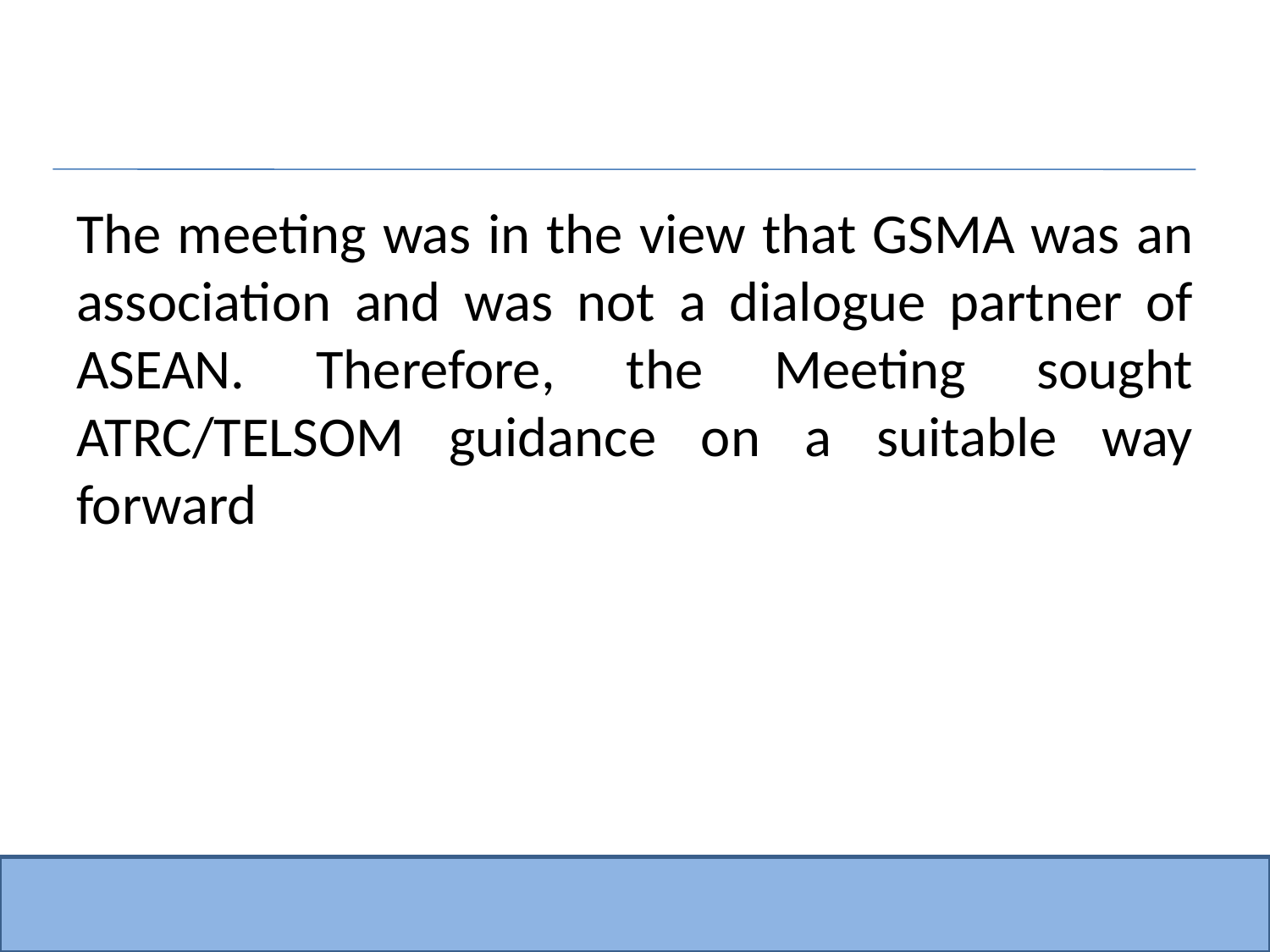

#
The meeting was in the view that GSMA was an association and was not a dialogue partner of ASEAN. Therefore, the Meeting sought ATRC/TELSOM guidance on a suitable way forward